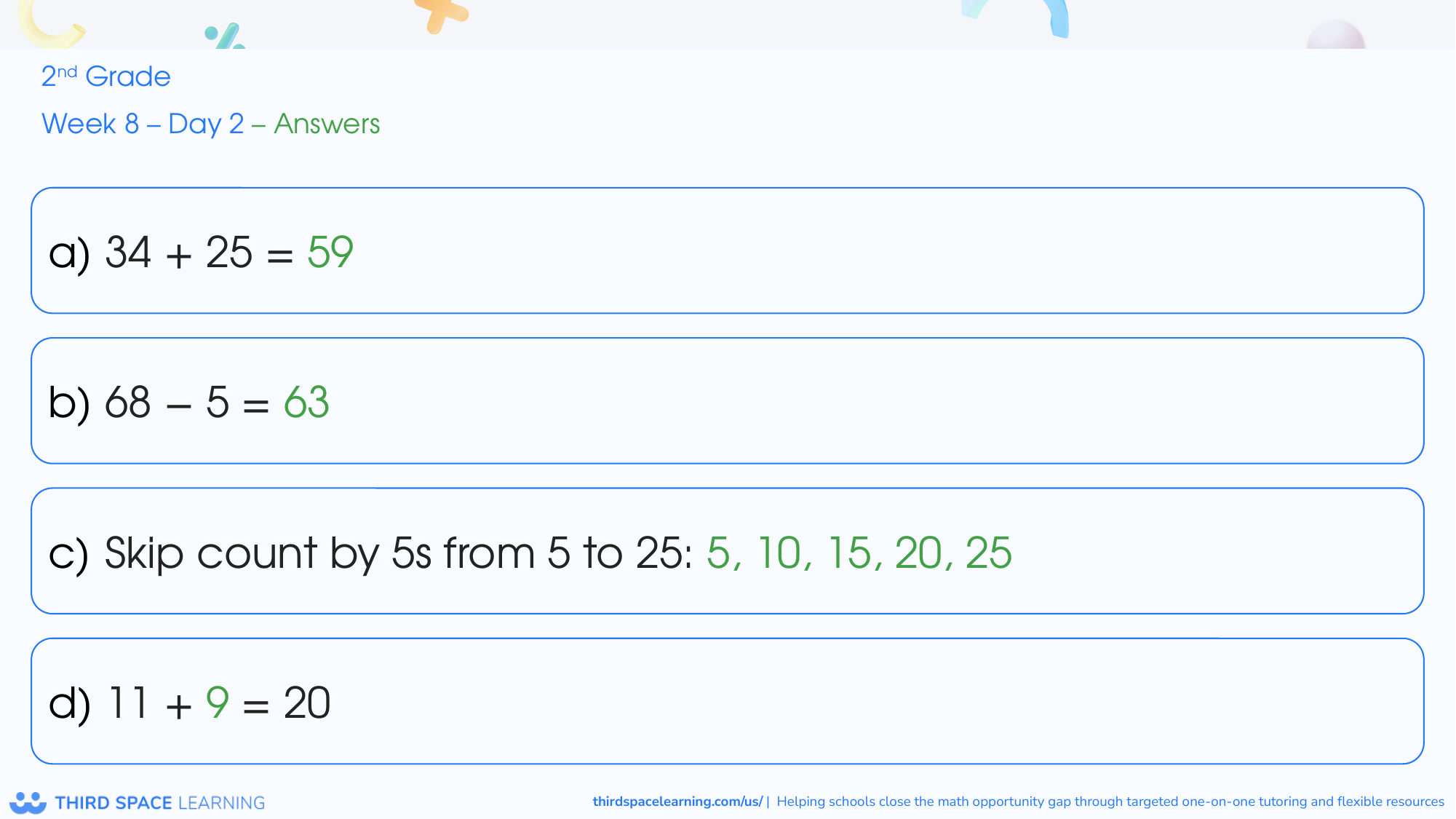

2nd Grade
Week 8 – Day 2 – Answers
34 + 25 = 59
68 − 5 = 63
Skip count by 5s from 5 to 25: 5, 10, 15, 20, 25
11 + 9 = 20